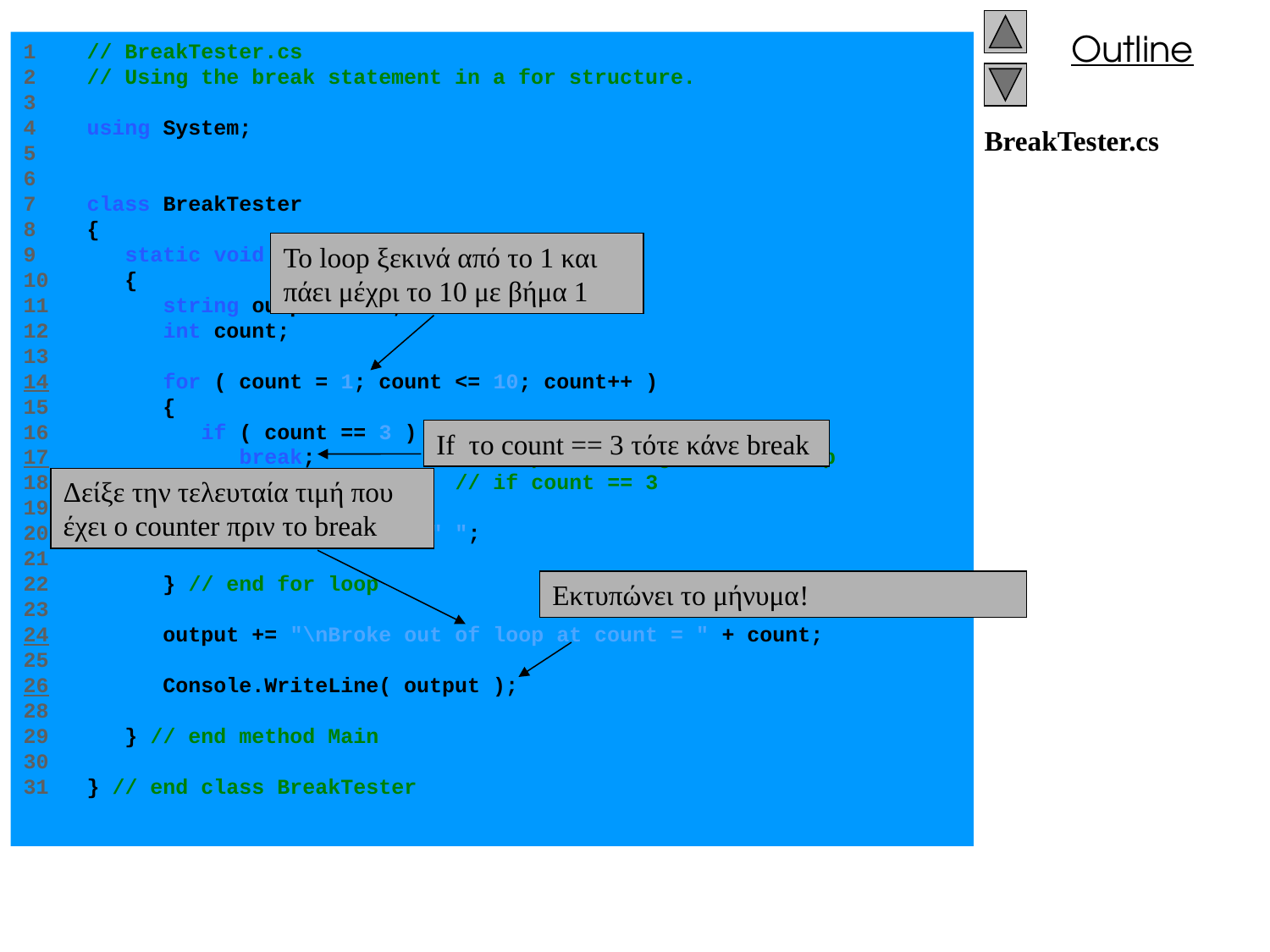

1    // BreakTester.cs
2    // Using the break statement in a for structure.
3
4    using System;
5
6
7    class BreakTester
8    {
9       static void Main( string[] args )
10      {
11         string output = "";
12         int count;
13
14         for ( count = 1; count <= 10; count++ )
15         {
16            if ( count == 3 )
17               break;           // skip remaining code in loop
18                                // if count == 3
19
20            output += count + " ";
21
22         } // end for loop
23
24         output += "\nBroke out of loop at count = " + count;
25
26         Console.WriteLine( output );
28
29      } // end method Main
30
31   } // end class BreakTester
# BreakTester.cs
Το loop ξεκινά από το 1 και πάει μέχρι το 10 με βήμα 1

If  το count == 3 τότε κάνε break

Δείξε την τελευταία τιμή που έχει ο counter πριν το break

Εκτυπώνει το μήνυμα!